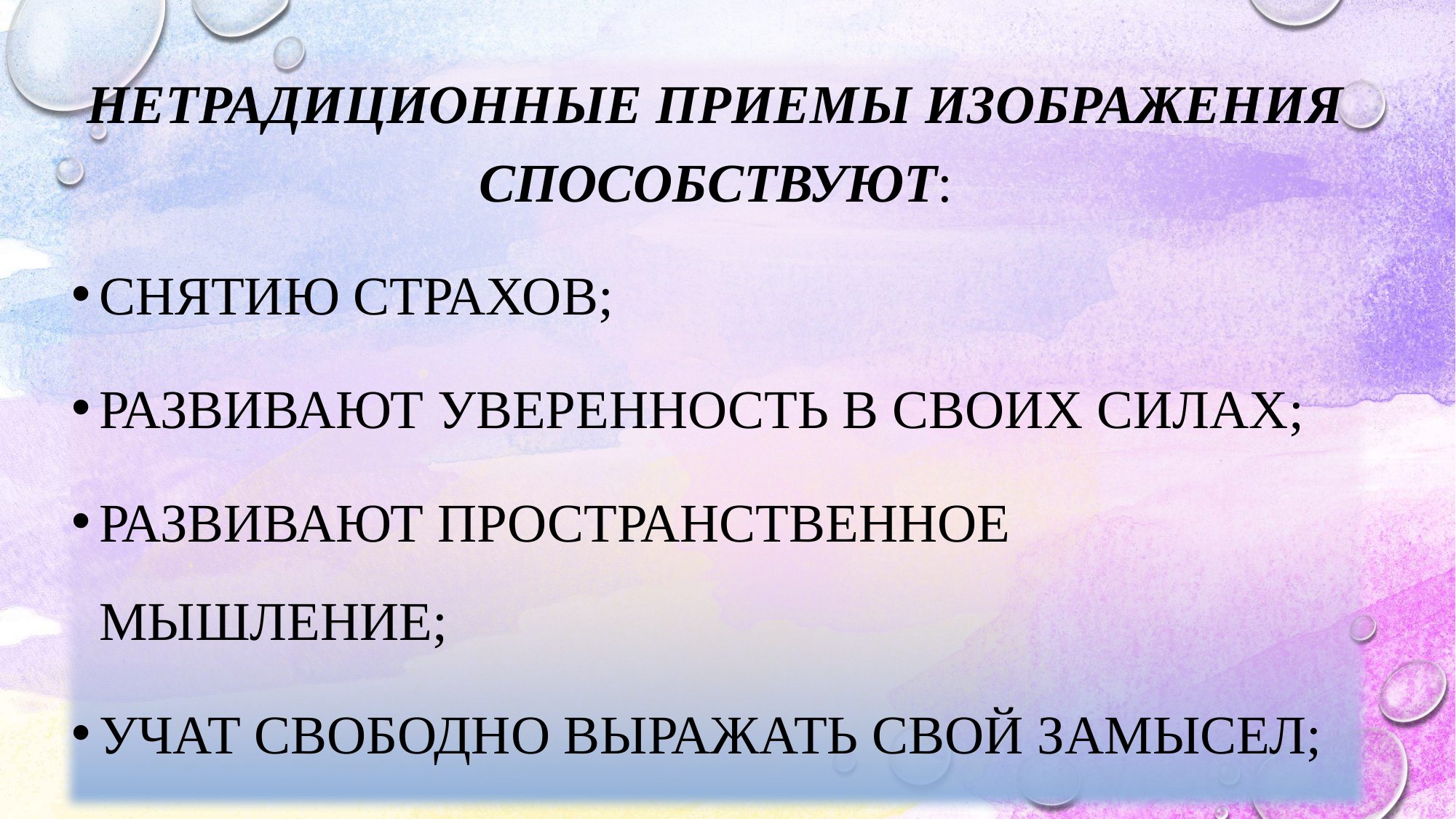

Нетрадиционные приемы изображения способствуют:
Снятию страхов;
РазвиваЮт уверенность в своих силах;
РазвиваЮт пространственное мышление;
УчАт свободно выражать свой замысел;